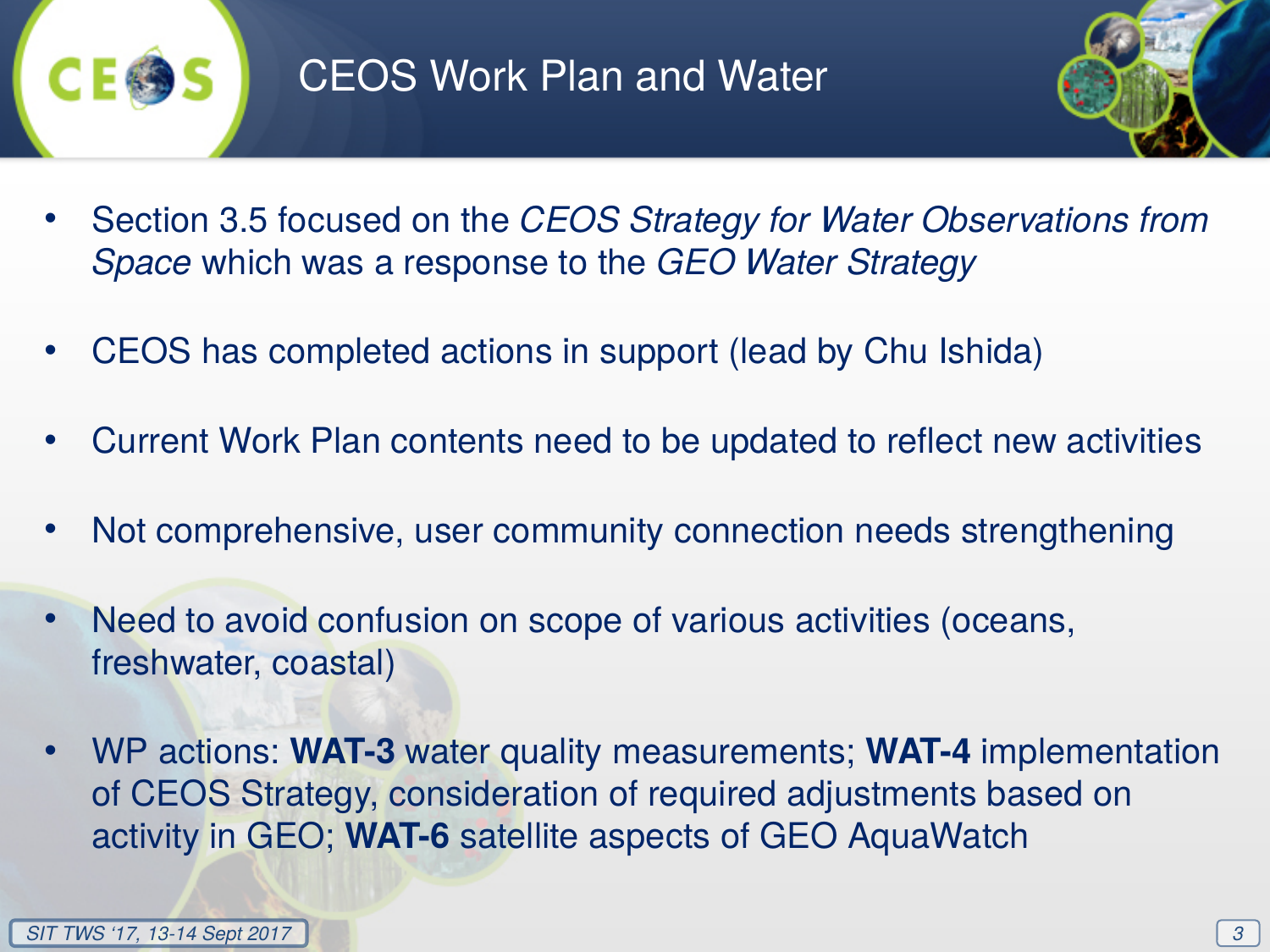

CEOS Work Plan and Water
Section 3.5 focused on the CEOS Strategy for Water Observations from Space which was a response to the GEO Water Strategy

CEOS has completed actions in support (lead by Chu Ishida)

Current Work Plan contents need to be updated to reflect new activities

Not comprehensive, user community connection needs strengthening

Need to avoid confusion on scope of various activities (oceans, freshwater, coastal)

WP actions: WAT-3 water quality measurements; WAT-4 implementation of CEOS Strategy, consideration of required adjustments based on activity in GEO; WAT-6 satellite aspects of GEO AquaWatch

3